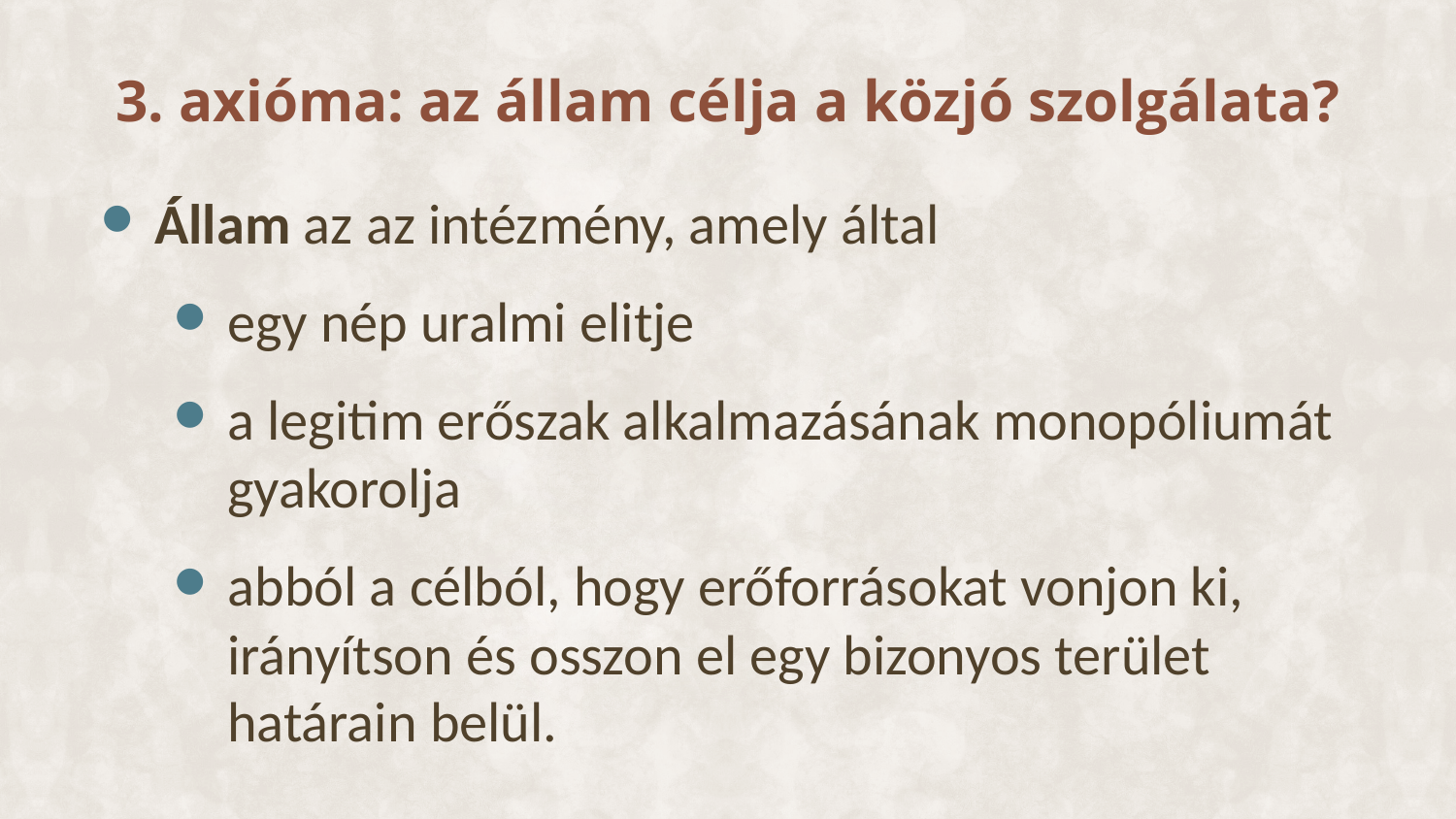

# 3. axióma: az állam célja a közjó szolgálata?
Állam az az intézmény, amely által
egy nép uralmi elitje
a legitim erőszak alkalmazásának monopóliumát gyakorolja
abból a célból, hogy erőforrásokat vonjon ki, irányítson és osszon el egy bizonyos terület határain belül.